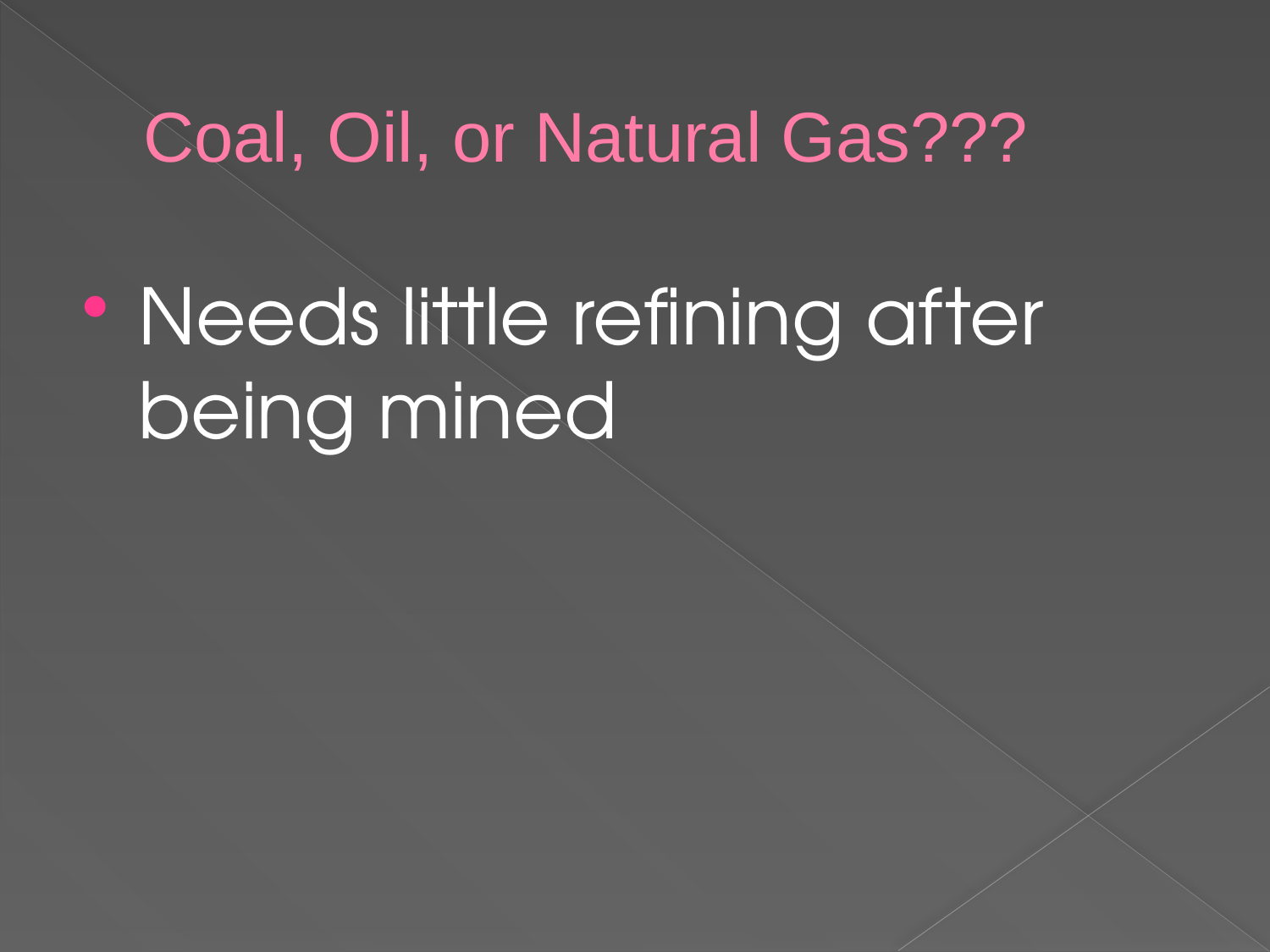

# Coal, Oil, or Natural Gas???
Needs little refining after being mined